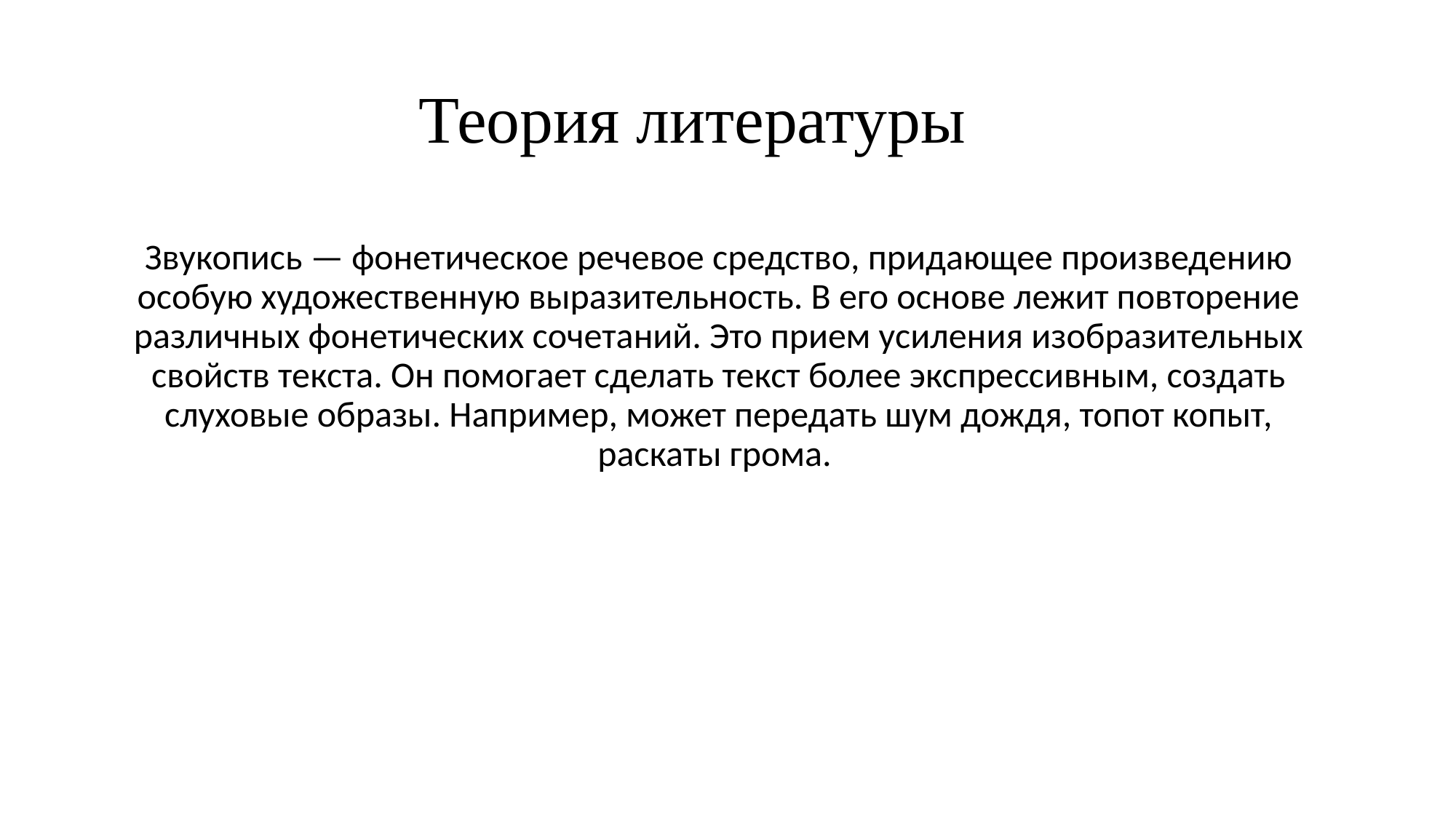

# Теория литературы
Звукопись — фонетическое речевое средство, придающее произведению особую художественную выразительность. В его основе лежит повторение различных фонетических сочетаний. Это прием усиления изобразительных свойств текста. Он помогает сделать текст более экспрессивным, создать слуховые образы. Например, может передать шум дождя, топот копыт, раскаты грома.